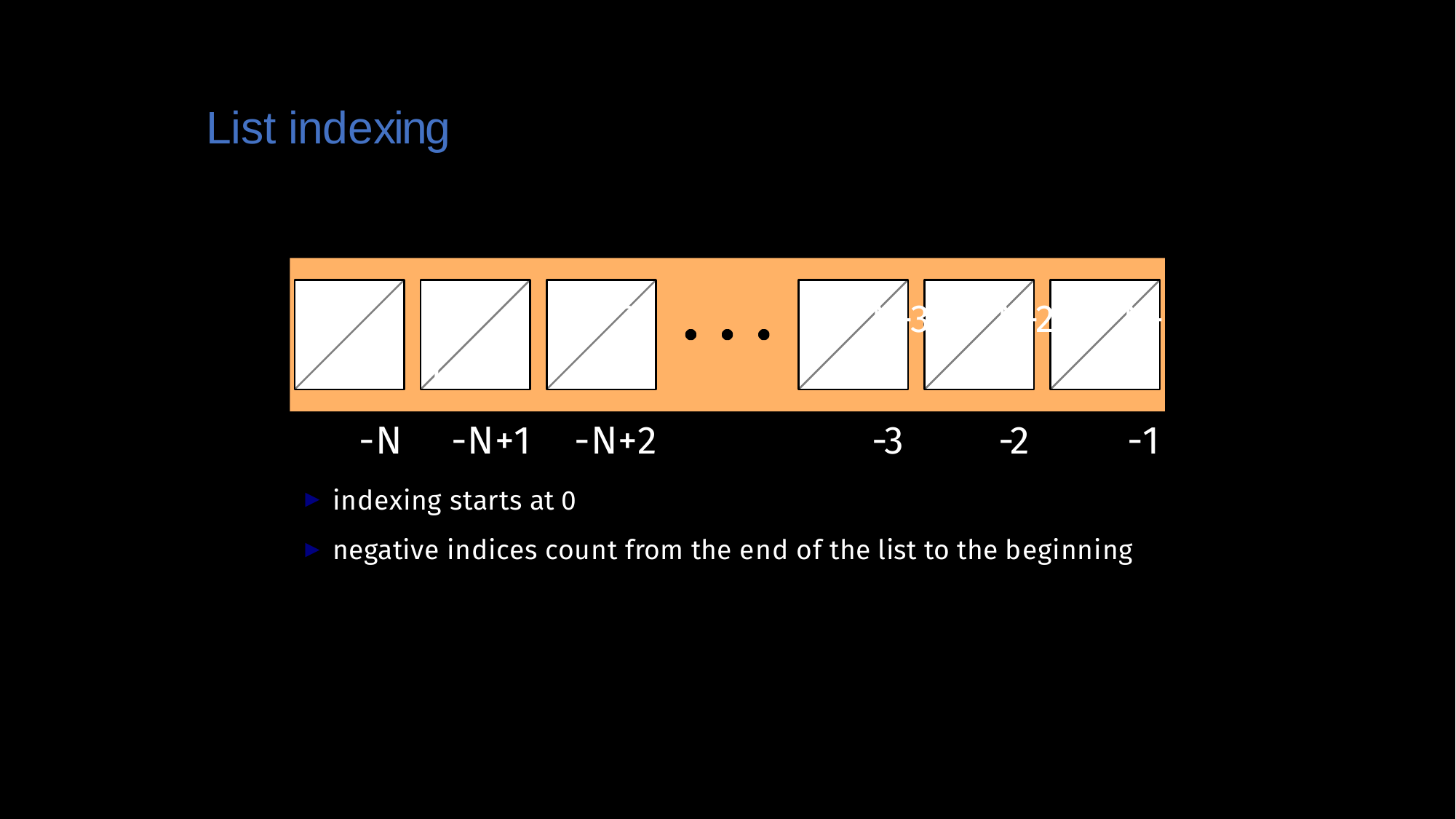

# List indexing
1	2	N-3	N-2	N-1
-N	-N+1	-N+2	-3	-2	-1

0

indexing starts at 0
negative indices count from the end of the list to the beginning